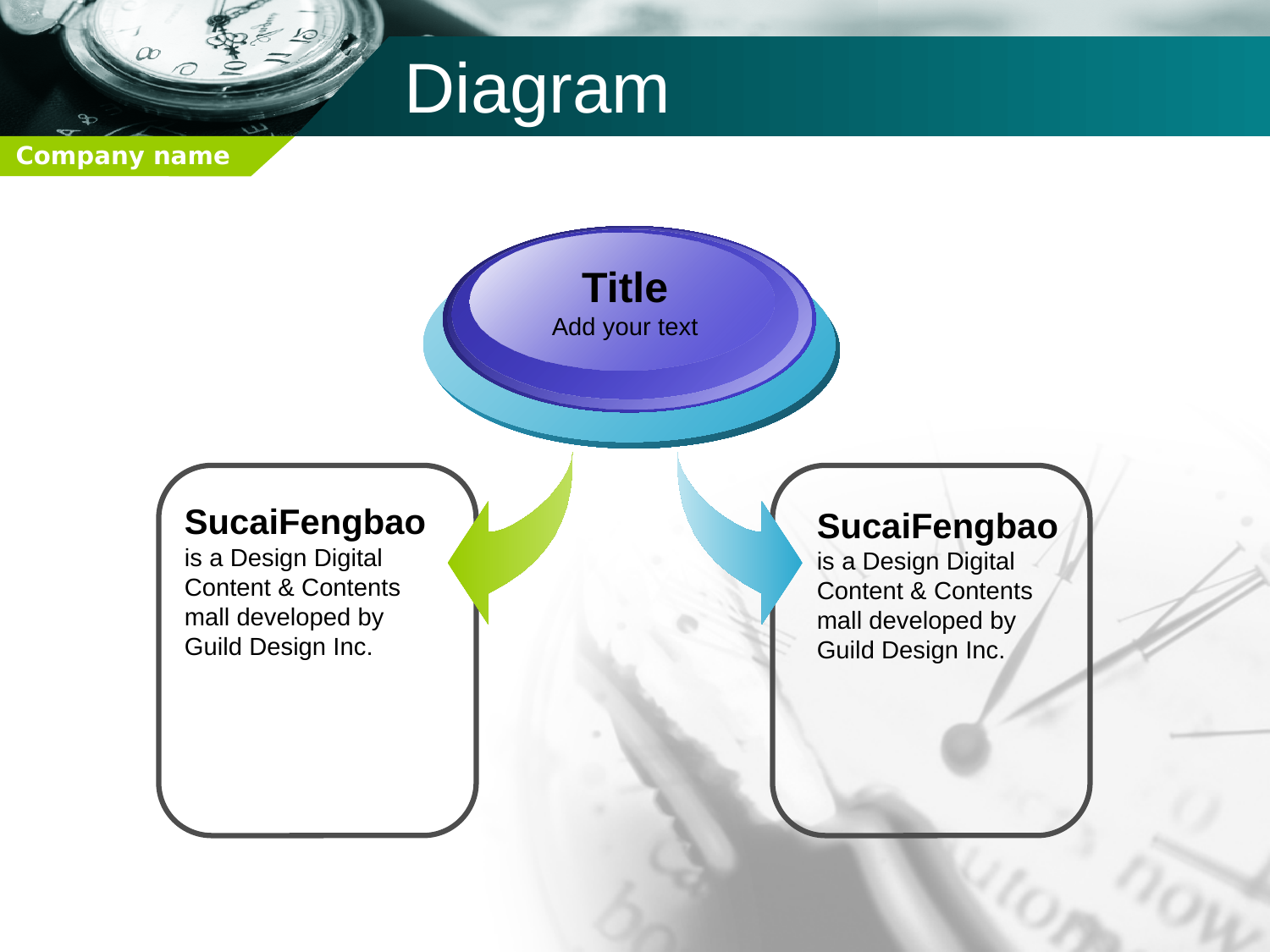

# Diagram

Title
Add your text

SucaiFengbao is a Design Digital Content & Contents mall developed by Guild Design Inc.

SucaiFengbao is a Design Digital Content & Contents mall developed by Guild Design Inc.